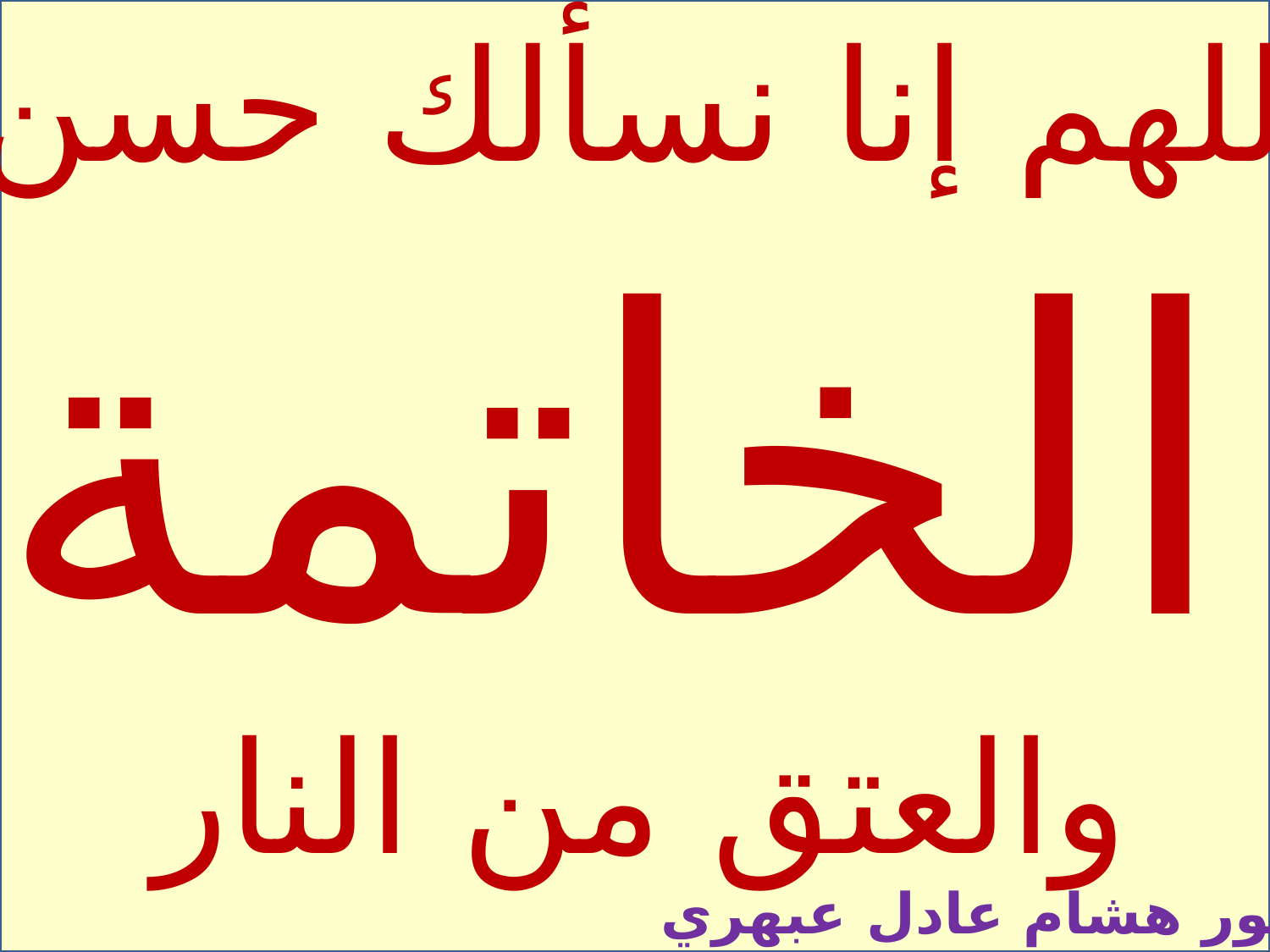

اللهم إنا نسألك حسن
 الخاتمة
 والعتق من النار
الدكتور هشام عادل عبهري